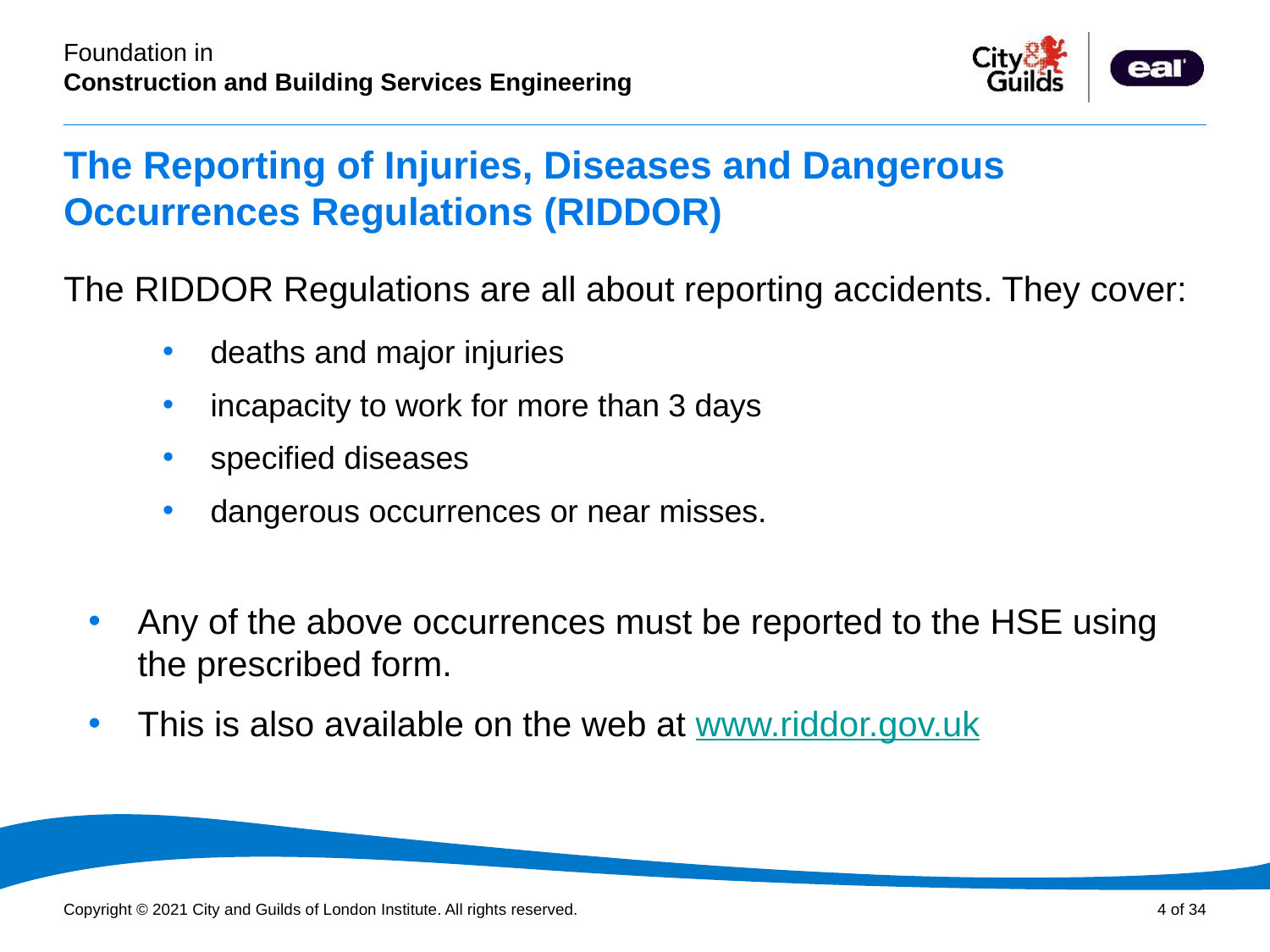

# The Reporting of Injuries, Diseases and Dangerous Occurrences Regulations (RIDDOR)
The RIDDOR Regulations are all about reporting accidents. They cover:
deaths and major injuries
incapacity to work for more than 3 days
specified diseases
dangerous occurrences or near misses.

Any of the above occurrences must be reported to the HSE using the prescribed form.
This is also available on the web at www.riddor.gov.uk